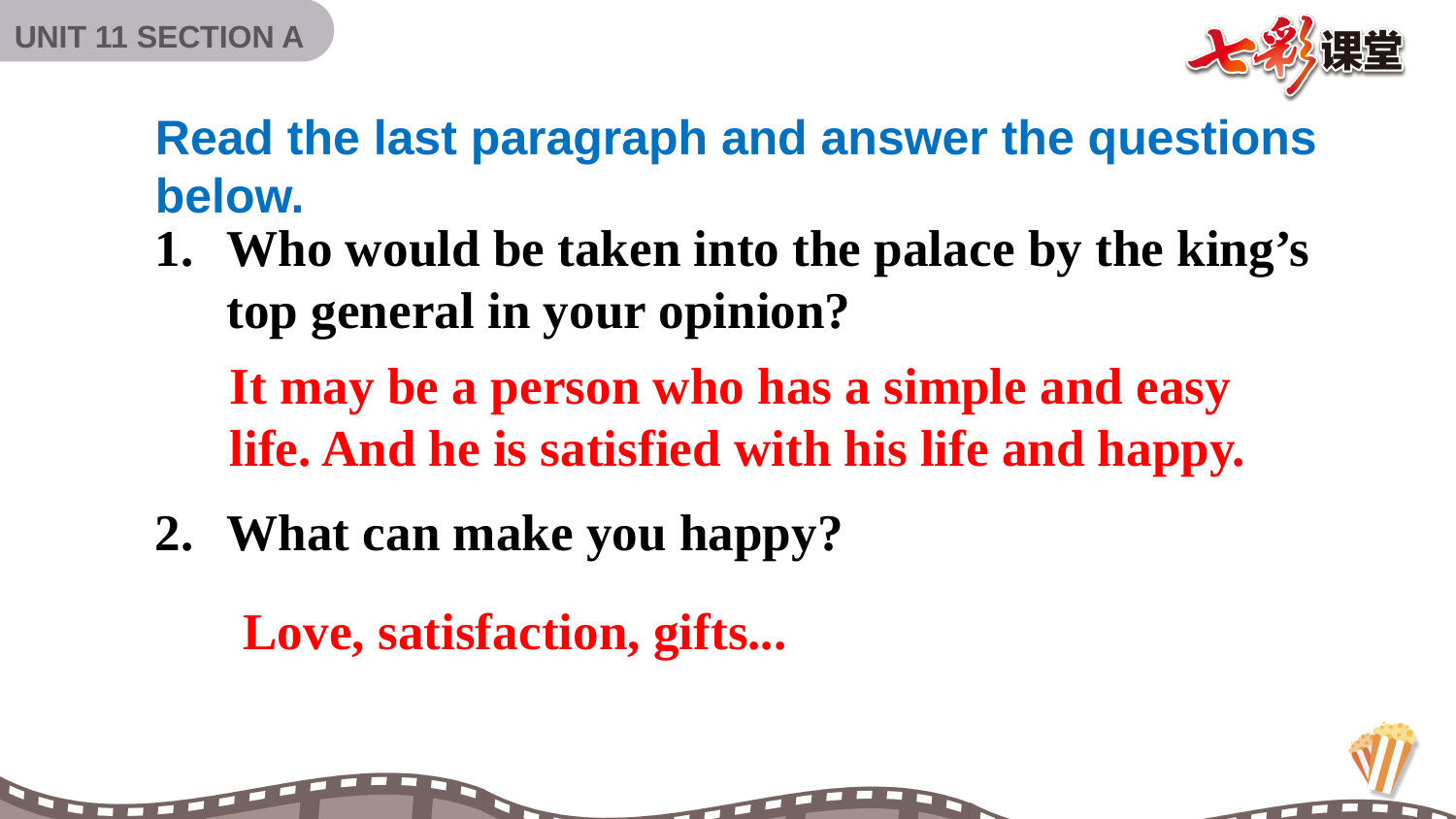

Read the last paragraph and answer the questions below.
Who would be taken into the palace by the king’s top general in your opinion?

What can make you happy?
It may be a person who has a simple and easy life. And he is satisfied with his life and happy.
Love, satisfaction, gifts...